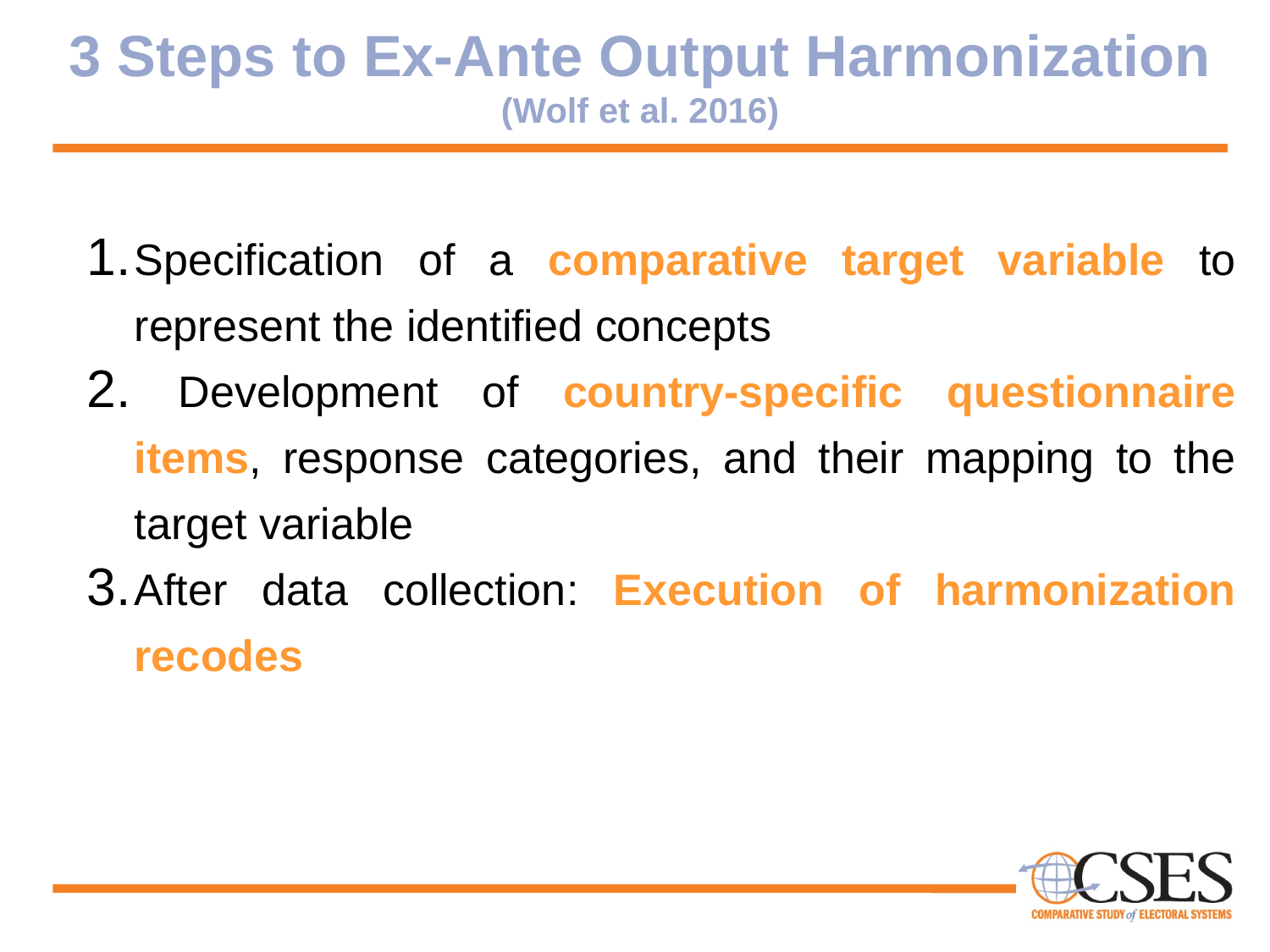

# 3 Steps to Ex-Ante Output Harmonization (Wolf et al. 2016)

Specification of a comparative target variable to represent the identified concepts
 Development of country-specific questionnaire items, response categories, and their mapping to the target variable
After data collection: Execution of harmonization recodes